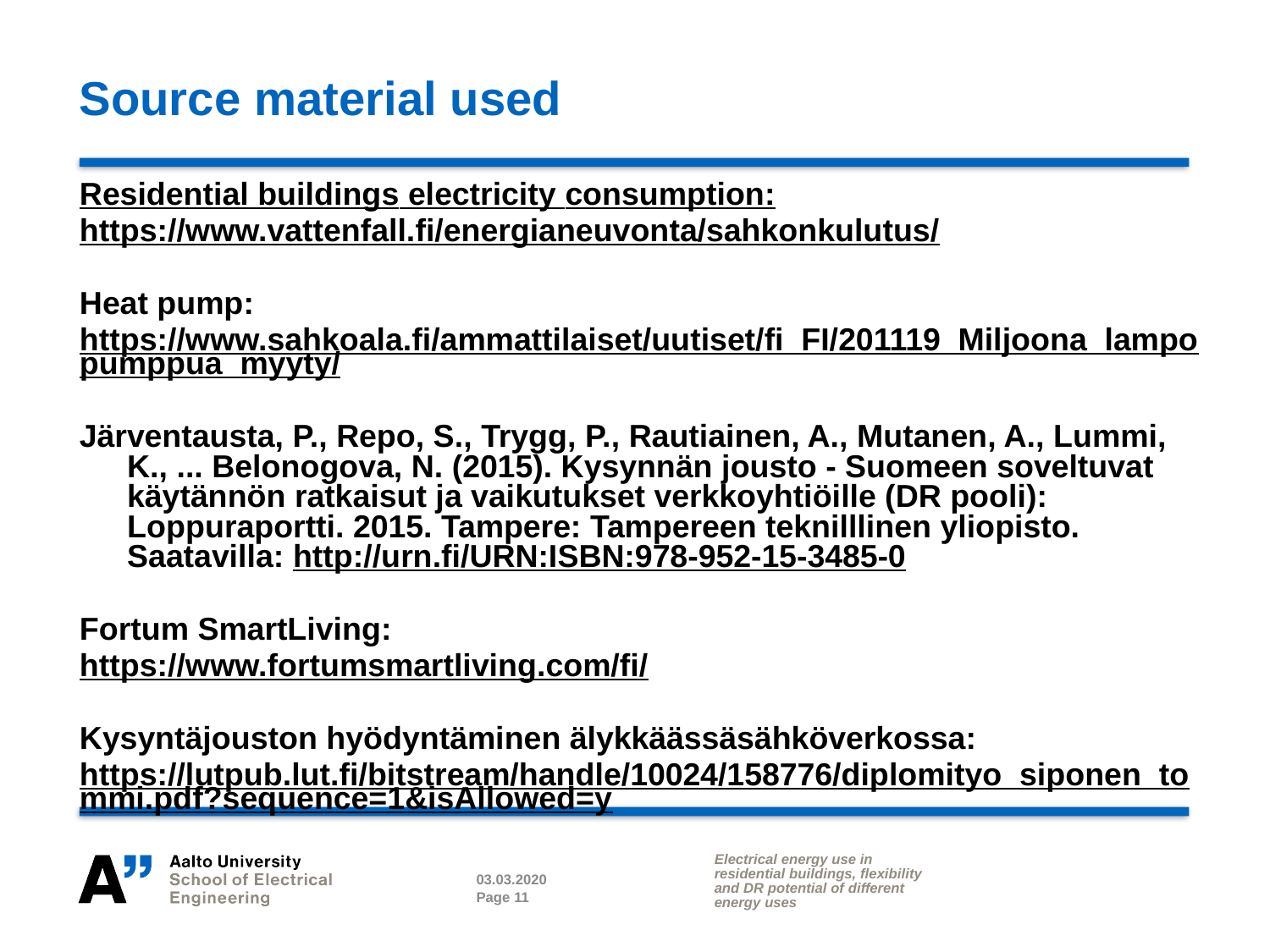

# Source material used
Residential buildings electricity consumption:
https://www.vattenfall.fi/energianeuvonta/sahkonkulutus/

Heat pump:
https://www.sahkoala.fi/ammattilaiset/uutiset/fi_FI/201119_Miljoona_lampopumppua_myyty/

Järventausta, P., Repo, S., Trygg, P., Rautiainen, A., Mutanen, A., Lummi, K., ... Belonogova, N. (2015). Kysynnän jousto - Suomeen soveltuvat käytännön ratkaisut ja vaikutukset verkkoyhtiöille (DR pooli): Loppuraportti. 2015. Tampere: Tampereen teknilllinen yliopisto. Saatavilla: http://urn.fi/URN:ISBN:978-952-15-3485-0

Fortum SmartLiving:
https://www.fortumsmartliving.com/fi/

Kysyntäjouston hyödyntäminen älykkäässäsähköverkossa:
https://lutpub.lut.fi/bitstream/handle/10024/158776/diplomityo_siponen_tommi.pdf?sequence=1&isAllowed=y

Electrical energy use in residential buildings, flexibility and DR potential of different energy uses

03.03.2020
Page 11